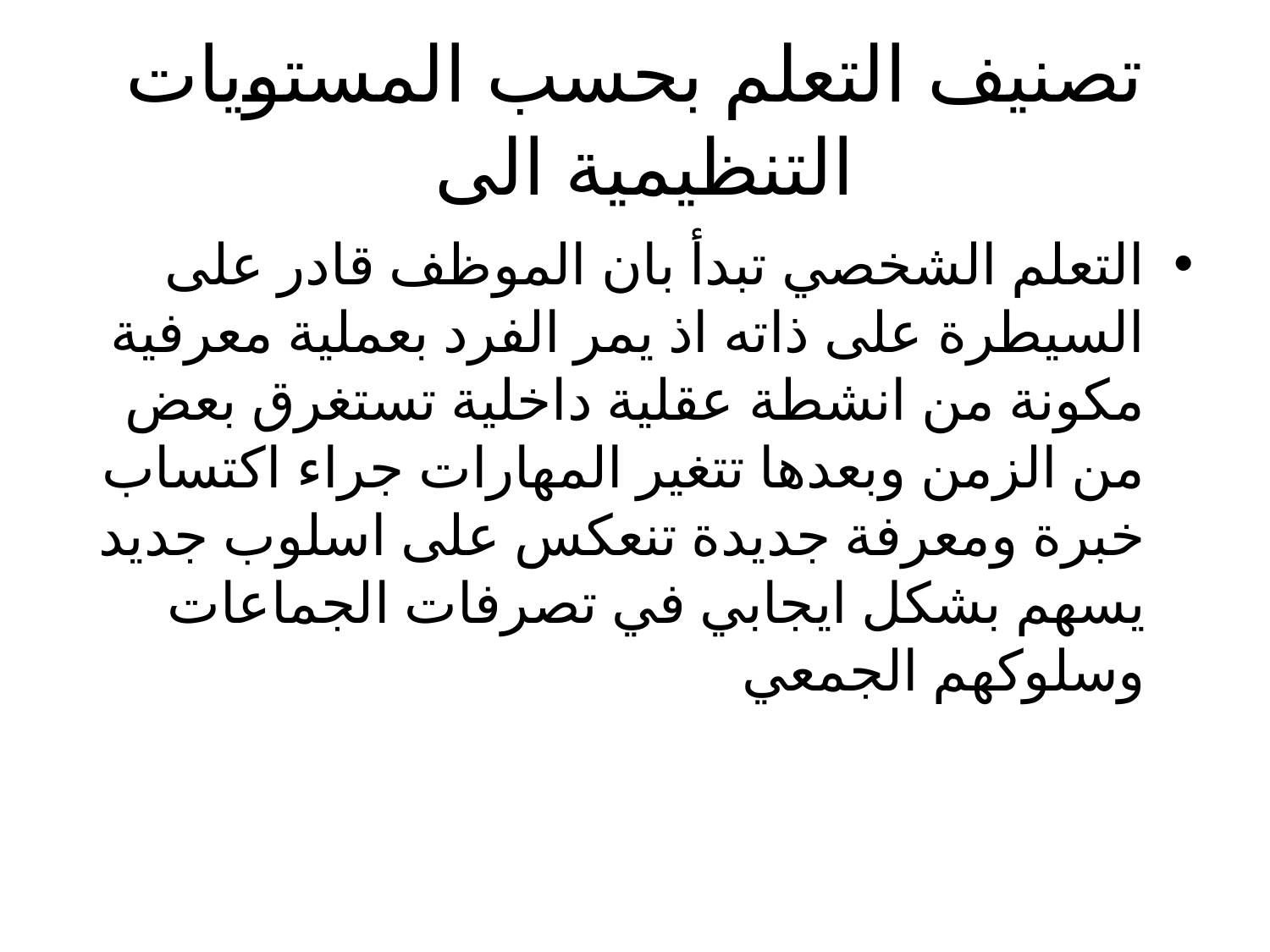

# تصنيف التعلم بحسب المستويات التنظيمية الى
التعلم الشخصي تبدأ بان الموظف قادر على السيطرة على ذاته اذ يمر الفرد بعملية معرفية مكونة من انشطة عقلية داخلية تستغرق بعض من الزمن وبعدها تتغير المهارات جراء اكتساب خبرة ومعرفة جديدة تنعكس على اسلوب جديد يسهم بشكل ايجابي في تصرفات الجماعات وسلوكهم الجمعي